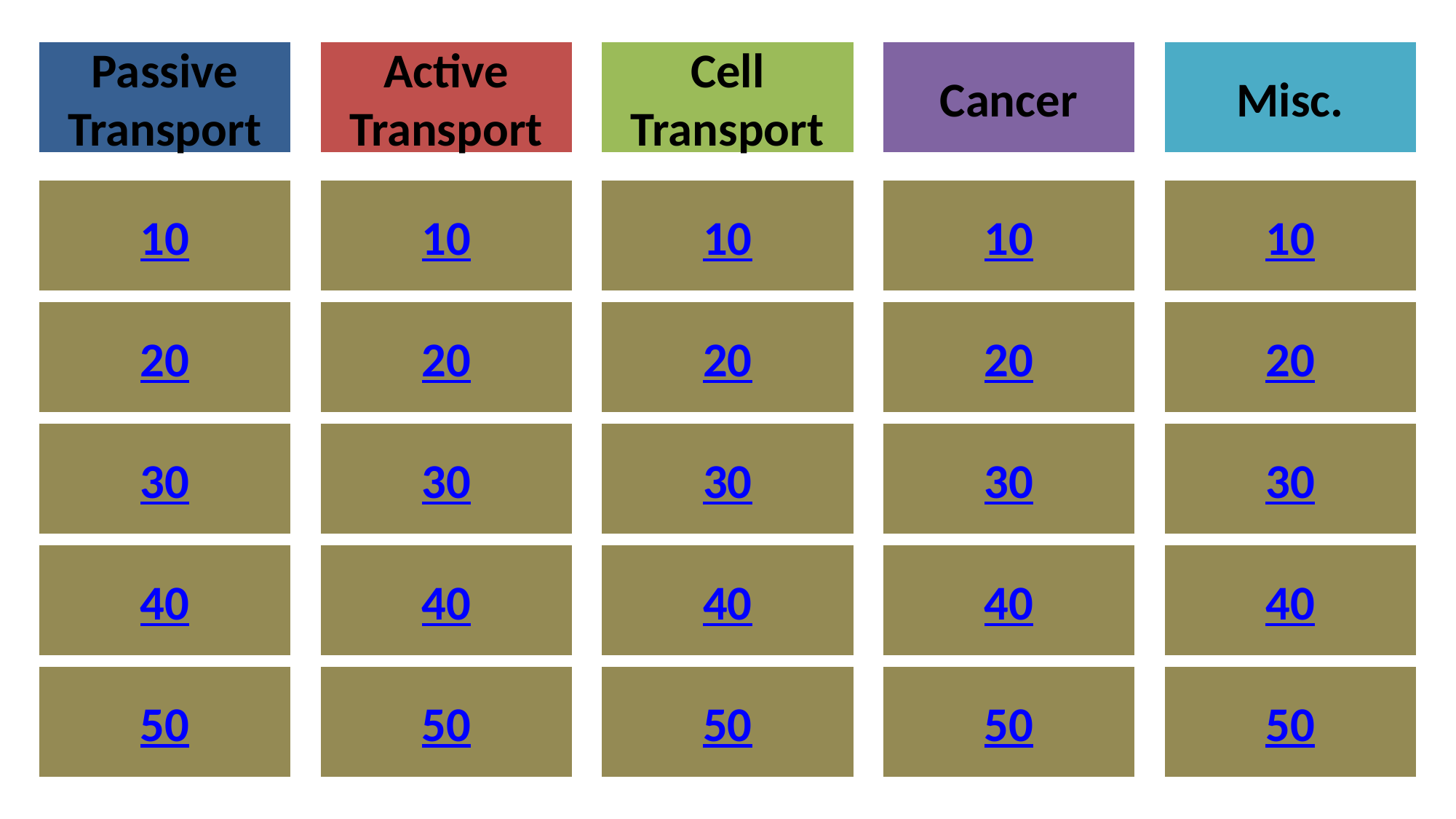

Passive Transport
Active Transport
Cell Transport
Cancer
Misc.
10
10
10
10
10
20
20
20
20
20
30
30
30
30
30
40
40
40
40
40
50
50
50
50
50